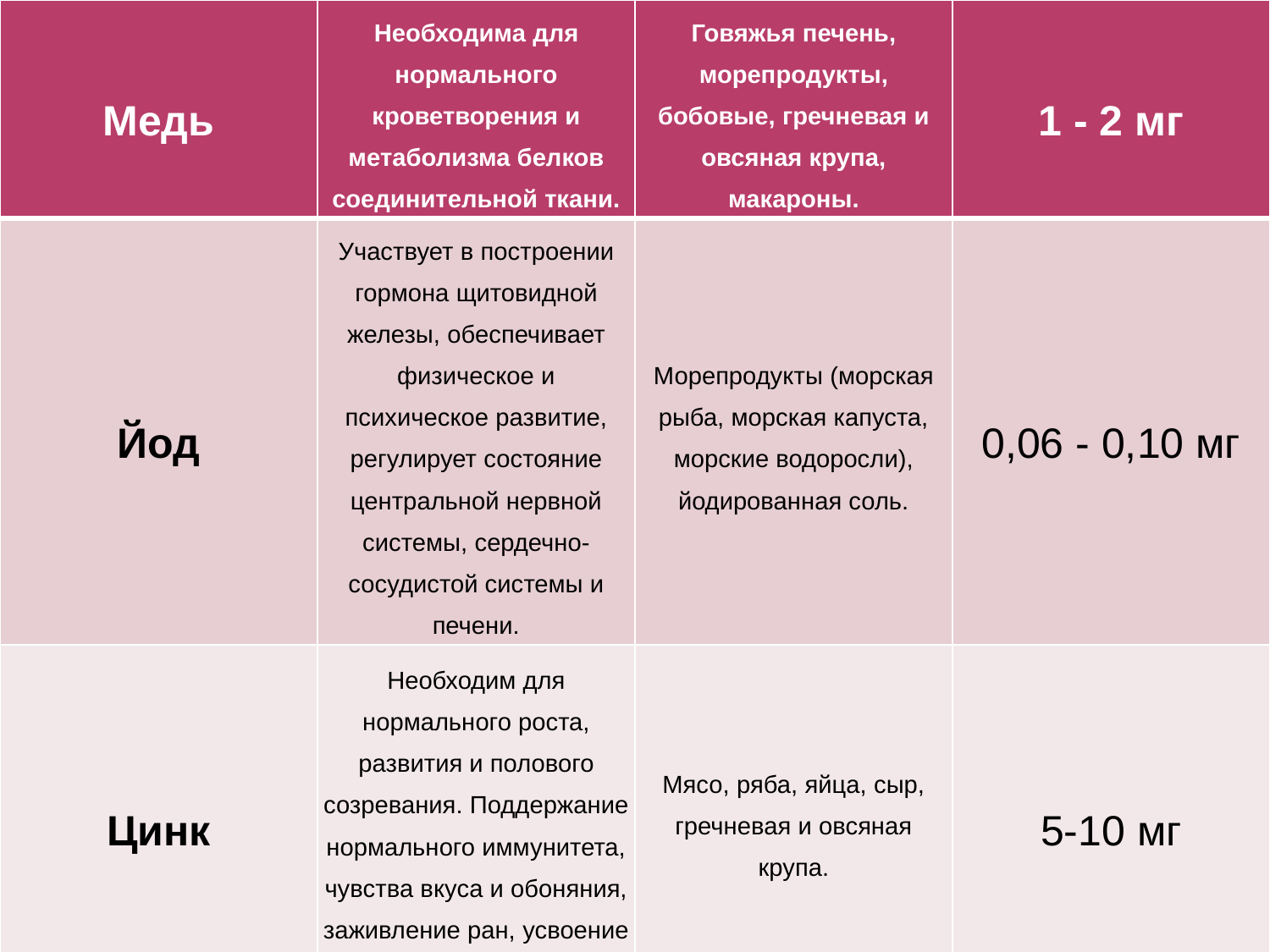

| Медь | Необходима для нормального кроветворения и метаболизма белков соединительной ткани. | Говяжья печень, морепродукты, бобовые, гречневая и овсяная крупа, макароны. | 1 - 2 мг |
| --- | --- | --- | --- |
| Йод | Участвует в построении гормона щитовидной железы, обеспечивает физическое и психическое развитие, регулирует состояние центральной нервной системы, сердечно-сосудистой системы и печени. | Морепродукты (морская рыба, морская капуста, морские водоросли), йодированная соль. | 0,06 - 0,10 мг |
| Цинк | Необходим для нормального роста, развития и полового созревания. Поддержание нормального иммунитета, чувства вкуса и обоняния, заживление ран, усвоение витамина А. | Мясо, ряба, яйца, сыр, гречневая и овсяная крупа. | 5-10 мг |
#